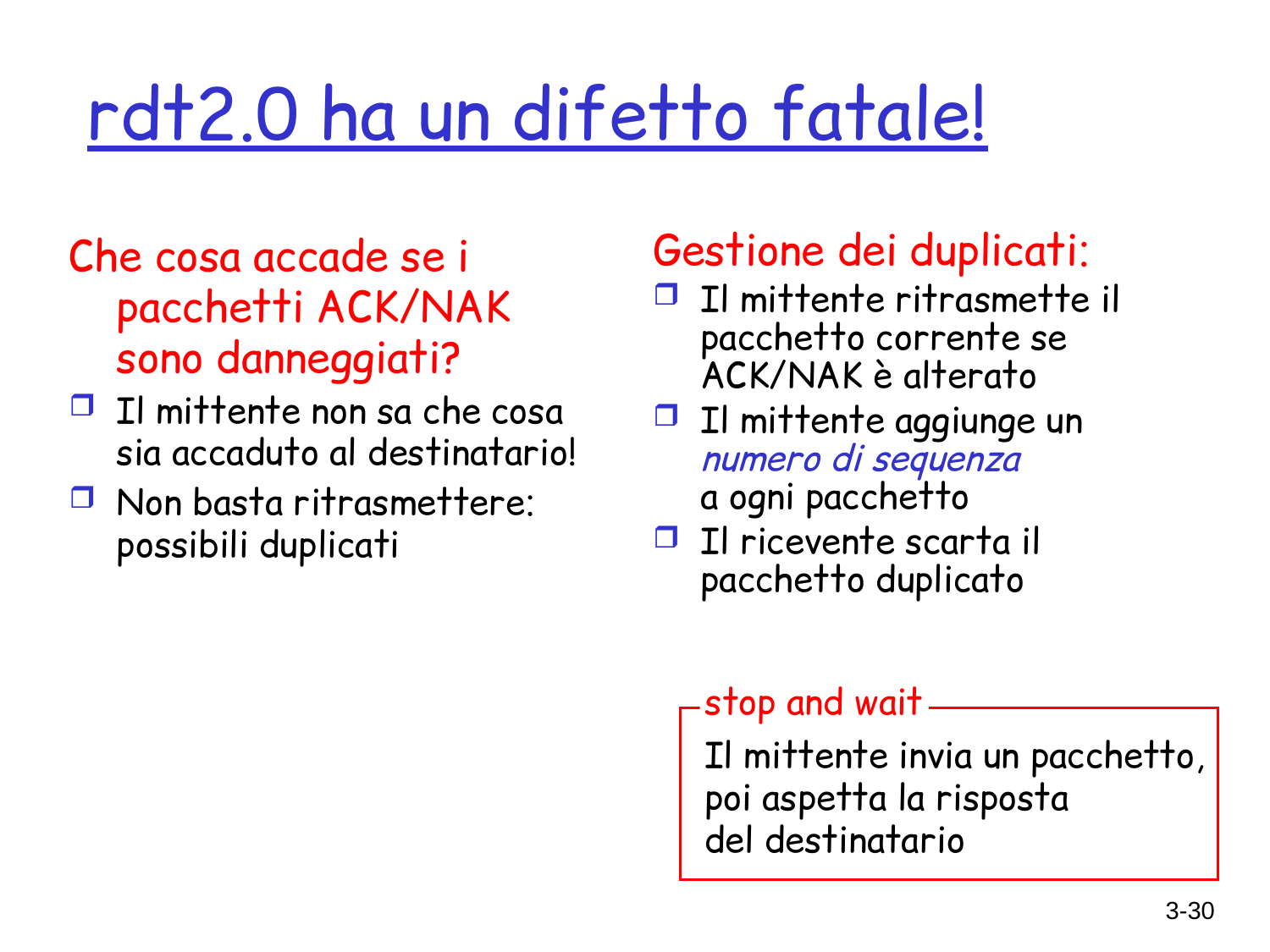

# rdt2.0 ha un difetto fatale!
Che cosa accade se i pacchetti ACK/NAK sono danneggiati?
Il mittente non sa che cosa sia accaduto al destinatario!
Non basta ritrasmettere: possibili duplicati

Gestione dei duplicati:
Il mittente ritrasmette il pacchetto corrente se ACK/NAK è alterato
Il mittente aggiunge un numero di sequenza
a ogni pacchetto
Il ricevente scarta il pacchetto duplicato
stop and wait

Il mittente invia un pacchetto,
poi aspetta la risposta
del destinatario
3-30